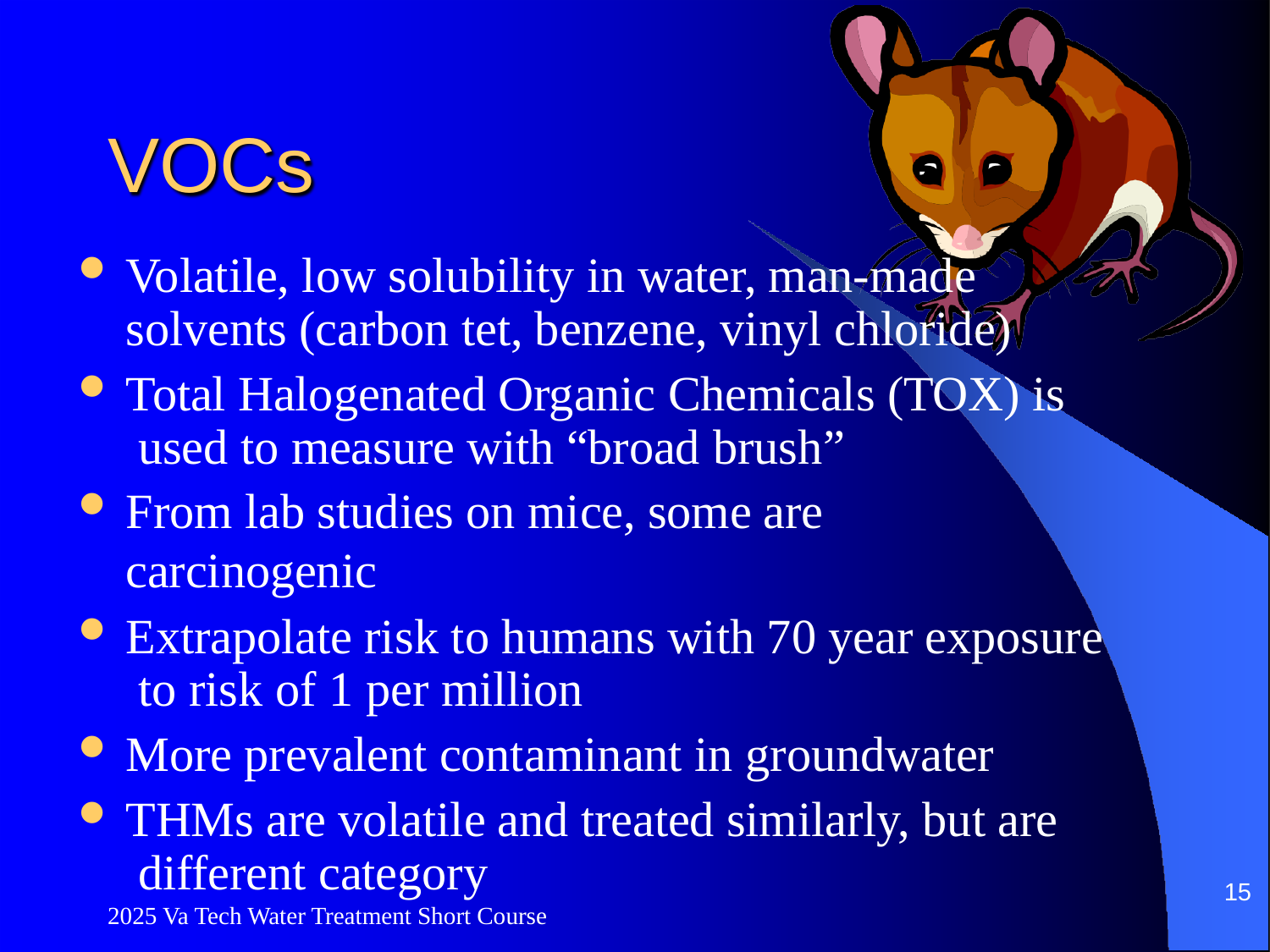

# VOCs
Volatile, low solubility in water, man-made  solvents (carbon tet, benzene, vinyl chloride)
Total Halogenated Organic Chemicals (TOX) is  used to measure with “broad brush”
From lab studies on mice, some are carcinogenic
Extrapolate risk to humans with 70 year exposure  to risk of 1 per million
More prevalent contaminant in groundwater
THMs are volatile and treated similarly, but are  different category
15
2025 Va Tech Water Treatment Short Course